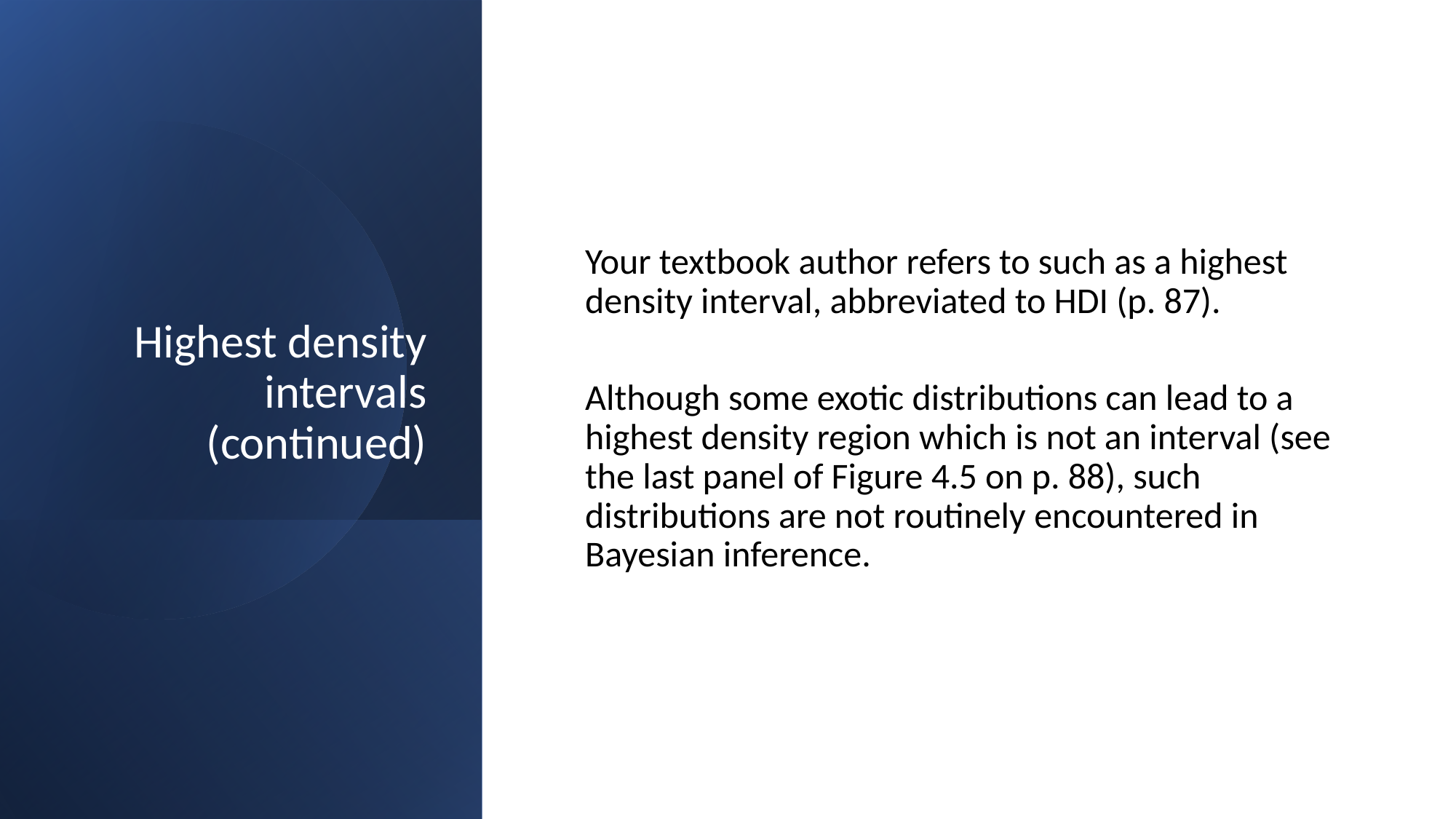

# Highest density intervals (continued)
Your textbook author refers to such as a highest density interval, abbreviated to HDI (p. 87).

Although some exotic distributions can lead to a highest density region which is not an interval (see the last panel of Figure 4.5 on p. 88), such distributions are not routinely encountered in Bayesian inference.